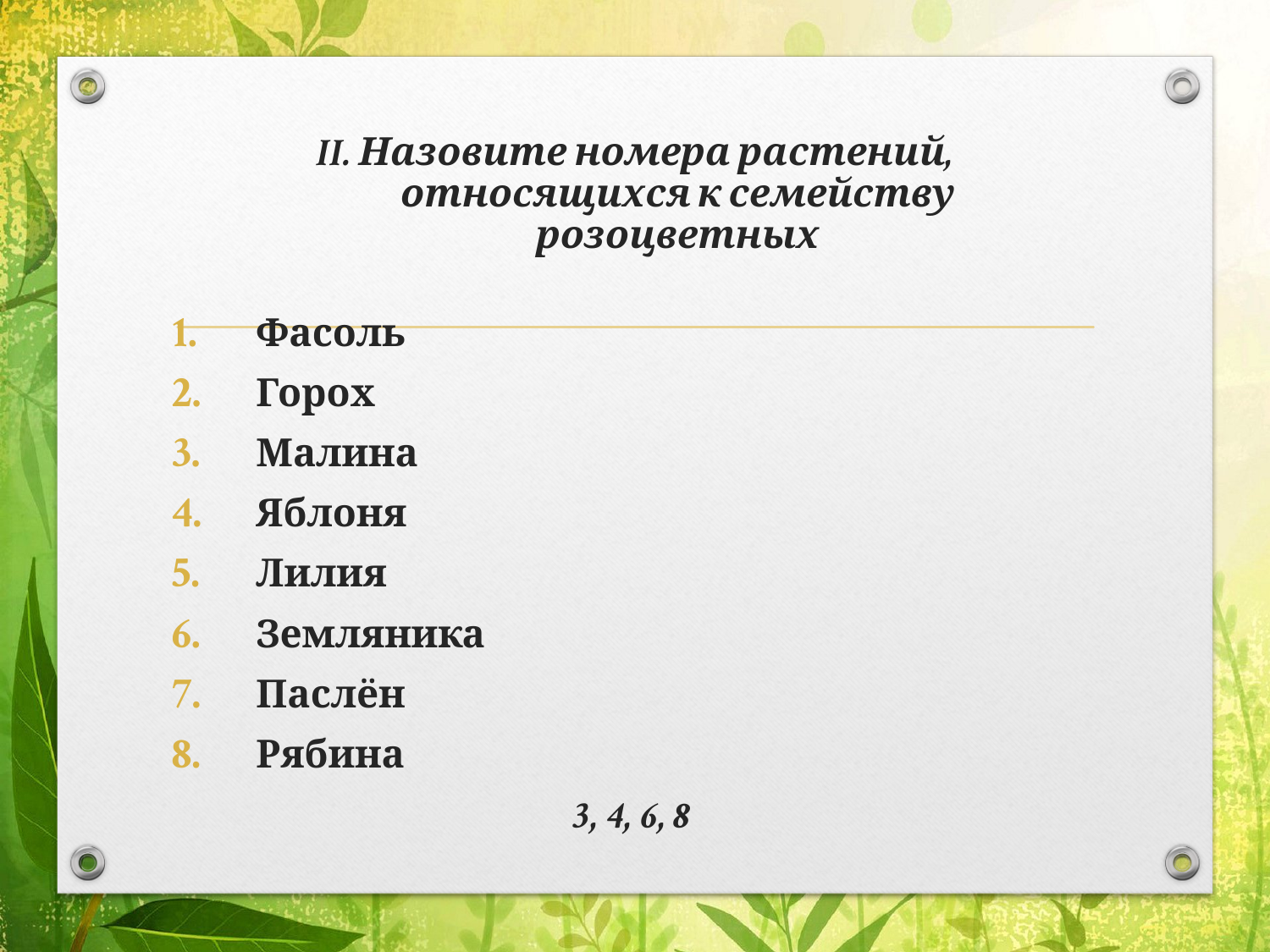

# II. Назовите номера растений, относящихся к семейству розоцветных
Фасоль
Горох
Малина
Яблоня
Лилия
Земляника
Паслён
Рябина
3, 4, 6, 8